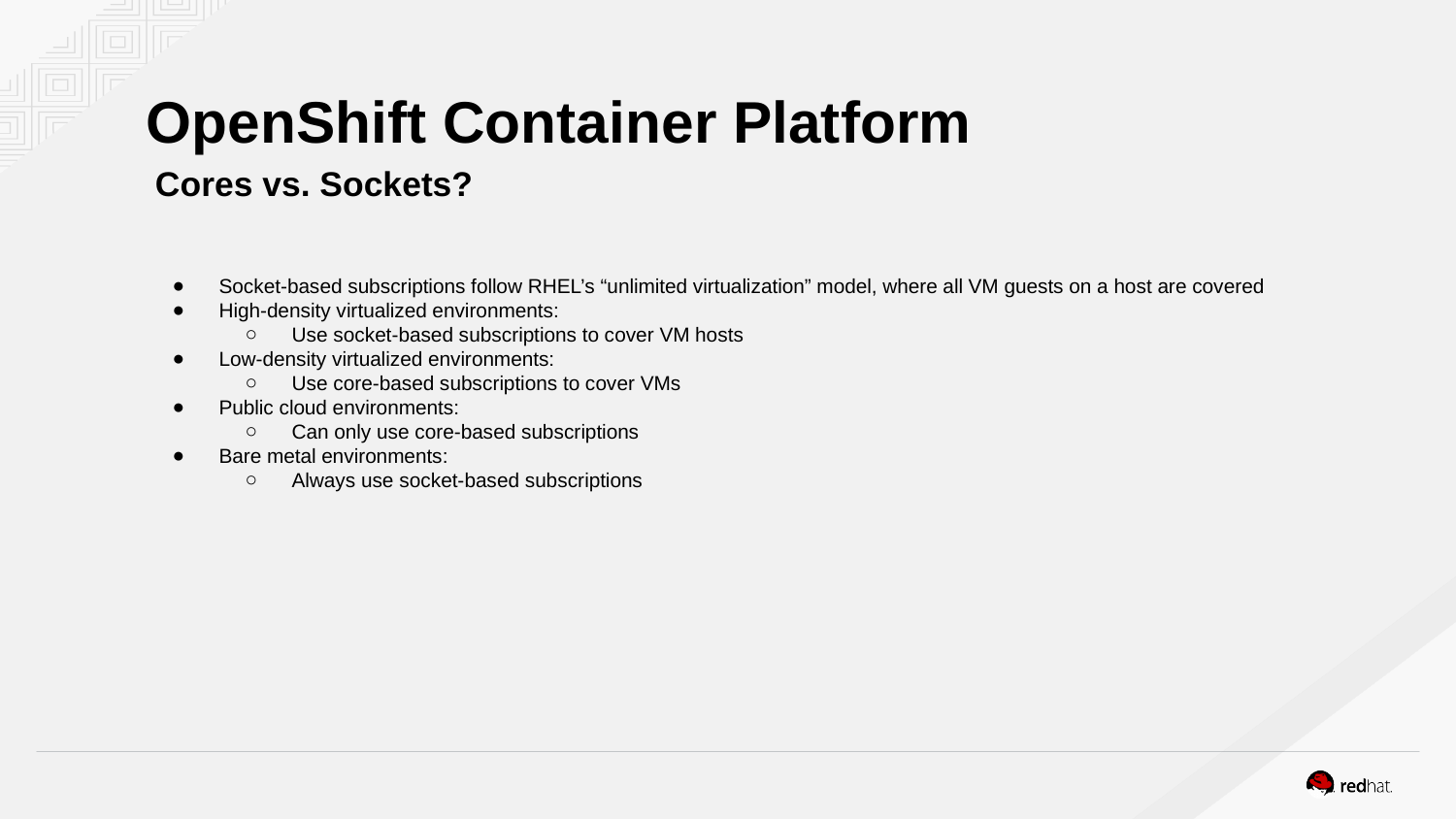

# OpenShift Container Platform
Cores vs. Sockets?
Socket-based subscriptions follow RHEL’s “unlimited virtualization” model, where all VM guests on a host are covered
High-density virtualized environments:
Use socket-based subscriptions to cover VM hosts
Low-density virtualized environments:
Use core-based subscriptions to cover VMs
Public cloud environments:
Can only use core-based subscriptions
Bare metal environments:
Always use socket-based subscriptions